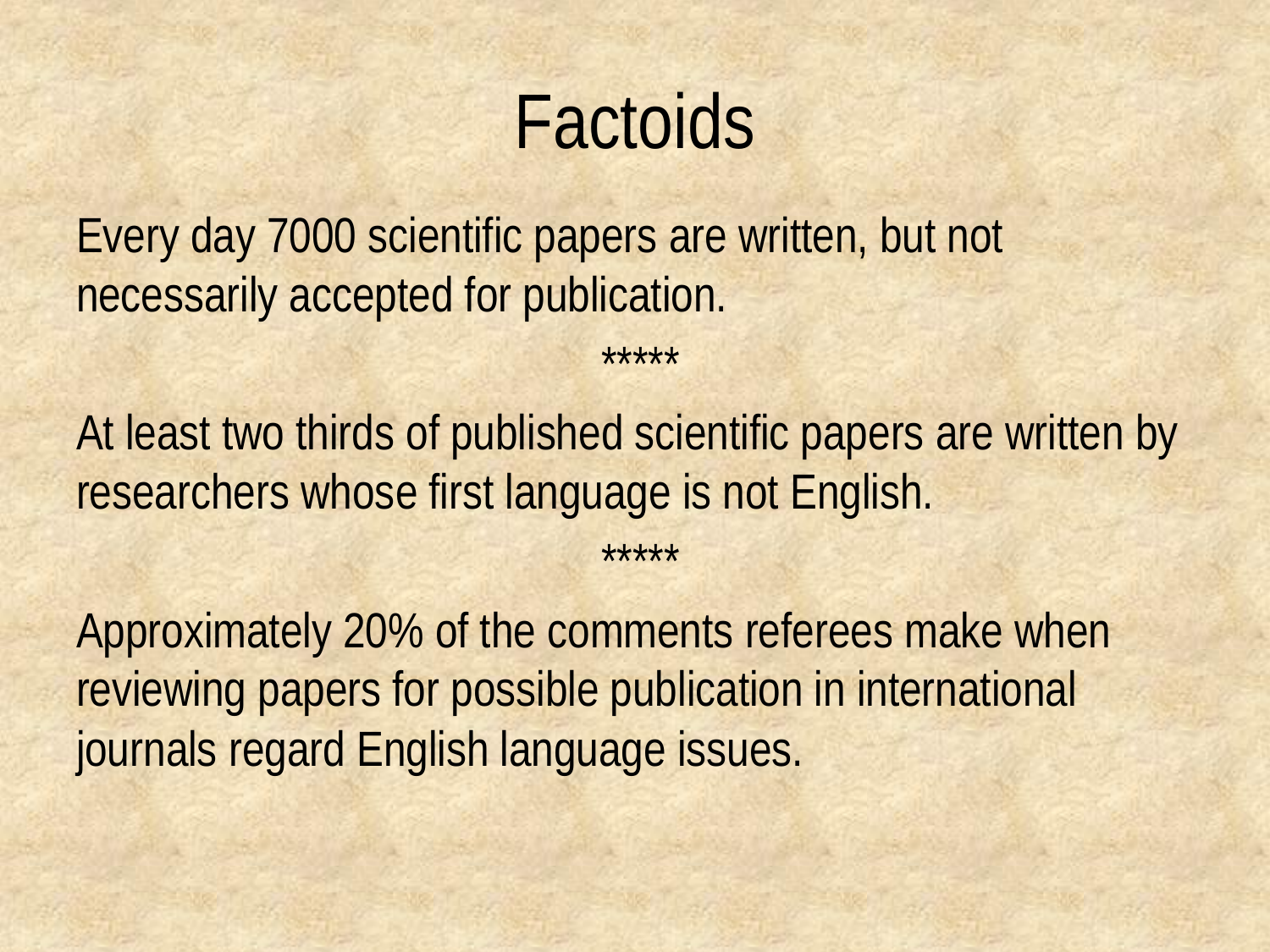

# Factoids
Every day 7000 scientific papers are written, but not necessarily accepted for publication.
 *****
At least two thirds of published scientific papers are written by researchers whose first language is not English.
 *****
Approximately 20% of the comments referees make when reviewing papers for possible publication in international journals regard English language issues.